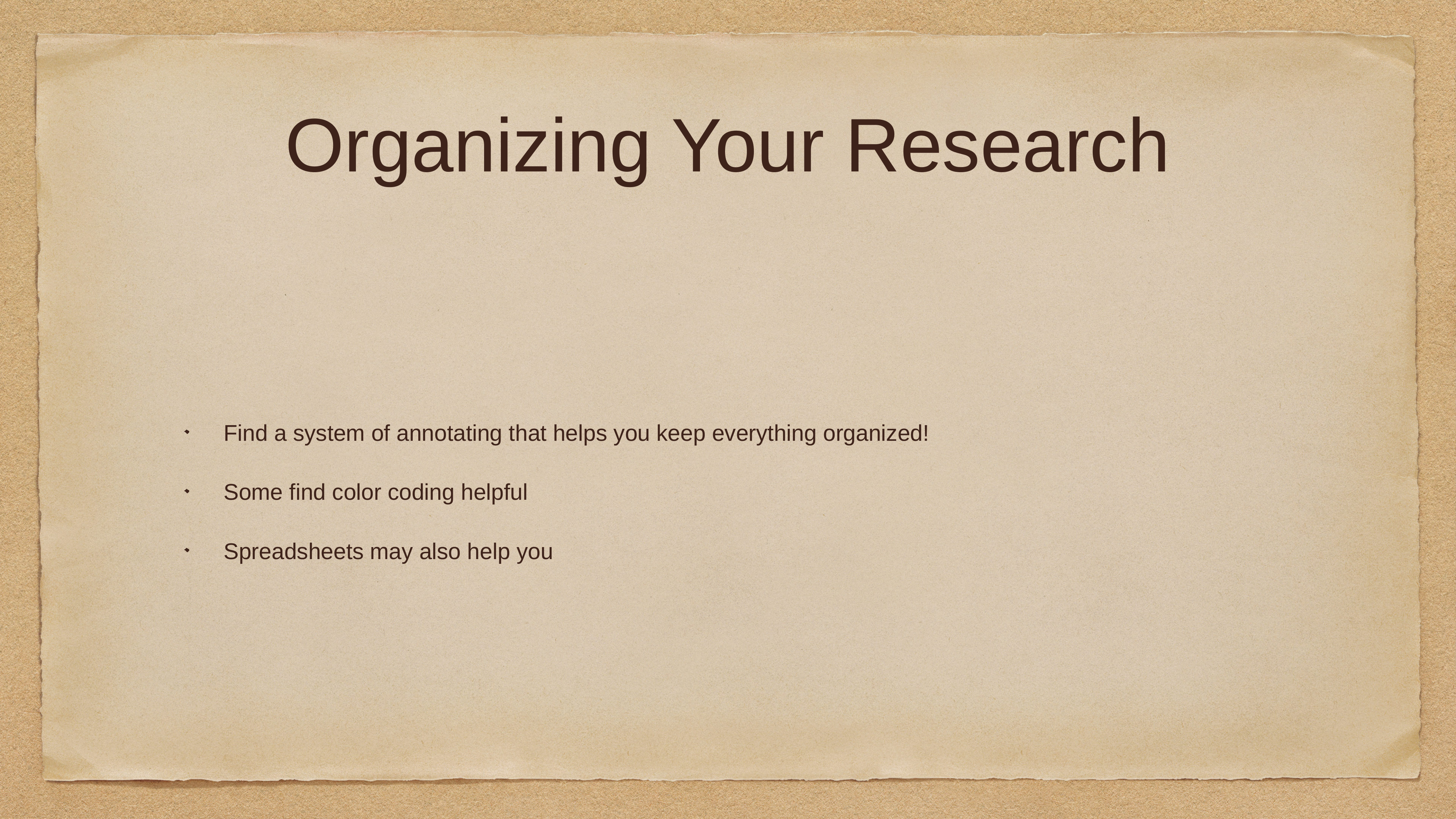

# Organizing Your Research
Find a system of annotating that helps you keep everything organized!
Some find color coding helpful
Spreadsheets may also help you